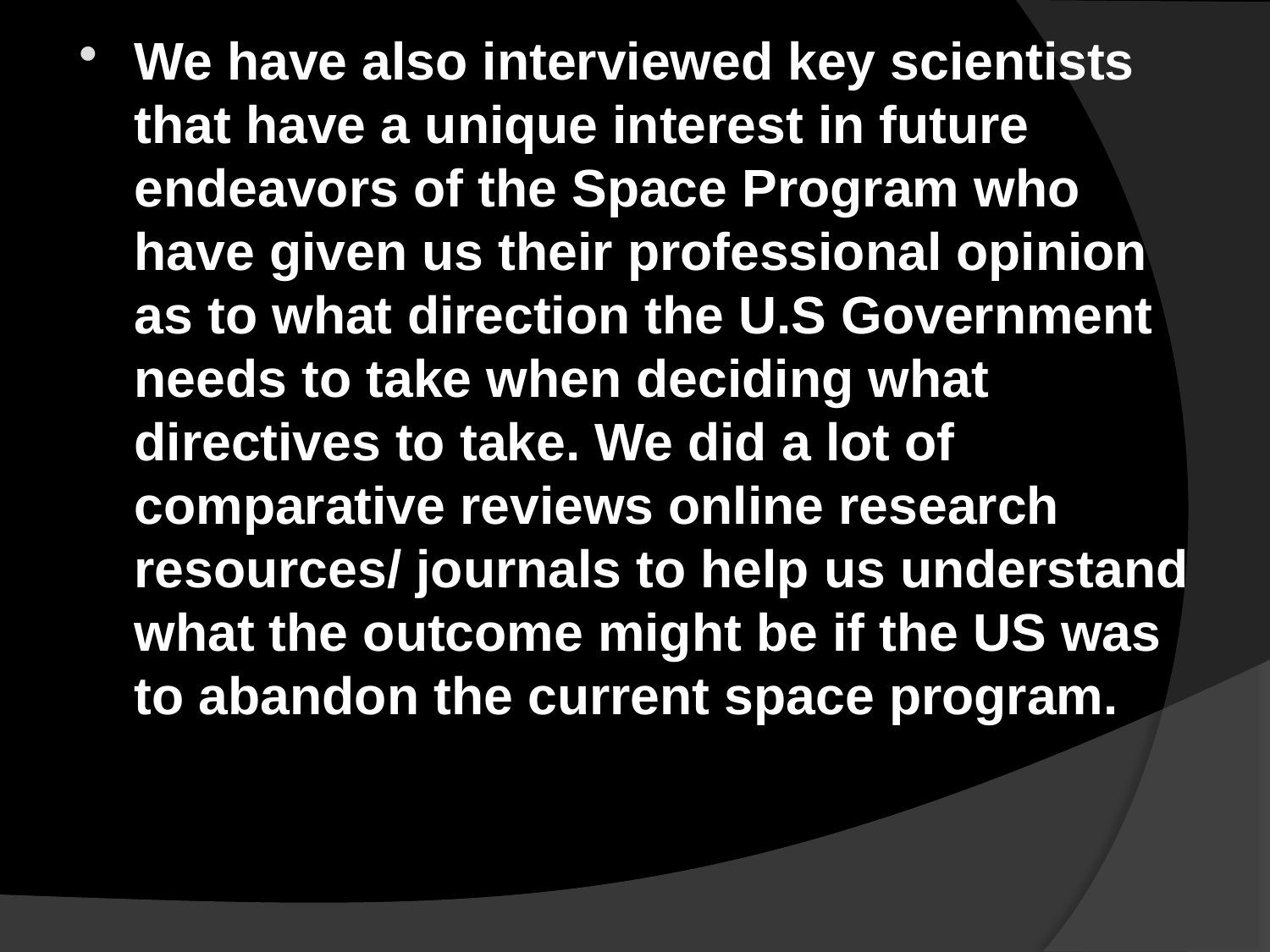

#
We have also interviewed key scientists that have a unique interest in future endeavors of the Space Program who have given us their professional opinion as to what direction the U.S Government needs to take when deciding what directives to take. We did a lot of comparative reviews online research resources/ journals to help us understand what the outcome might be if the US was to abandon the current space program.